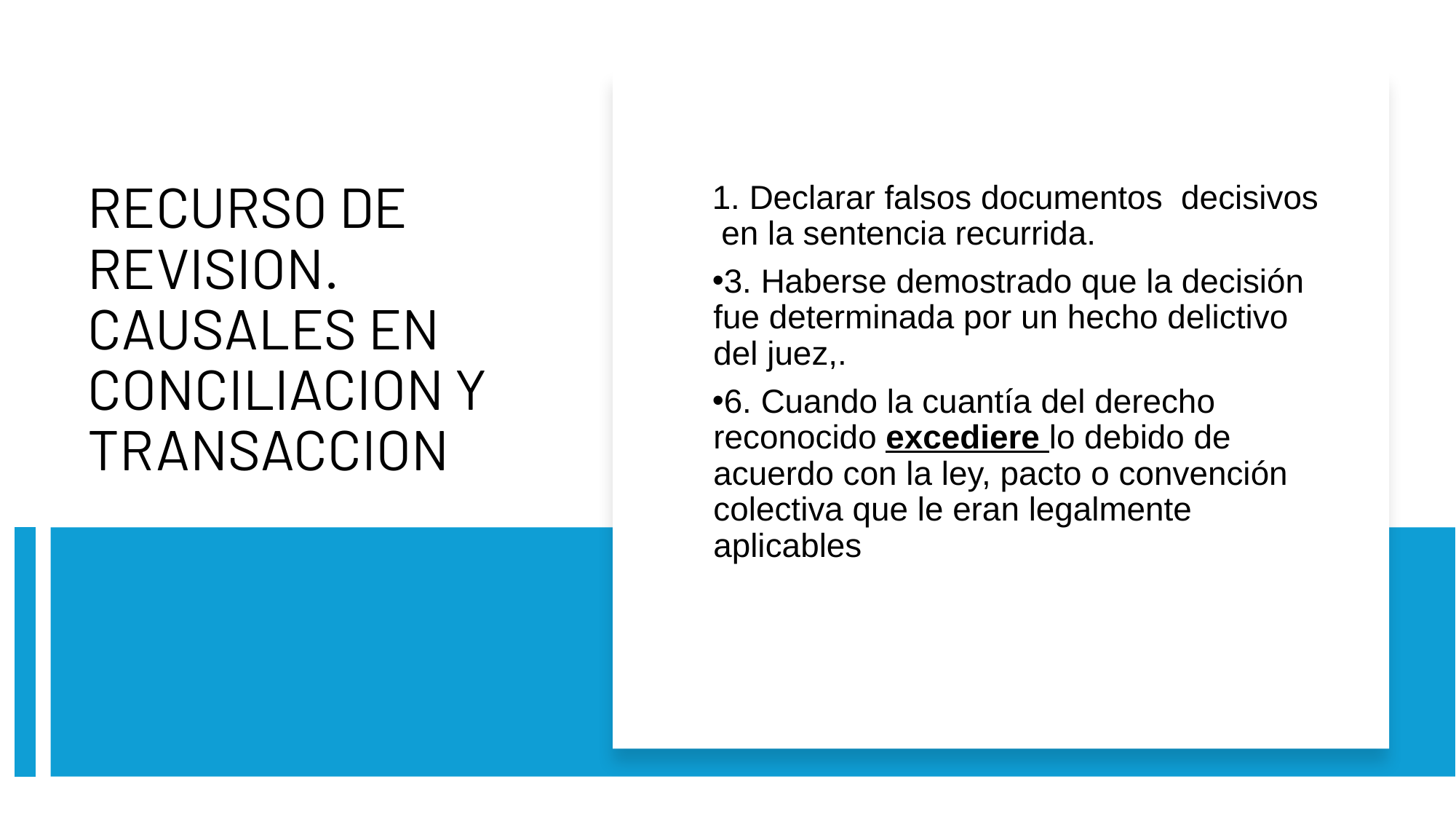

1. Declarar falsos documentos  decisivos  en la sentencia recurrida.
3. Haberse demostrado que la decisión fue determinada por un hecho delictivo del juez,.
6. Cuando la cuantía del derecho reconocido excediere lo debido de acuerdo con la ley, pacto o convención colectiva que le eran legalmente aplicables

# RECURSO DE REVISION. CAUSALES EN CONCILIACION Y TRANSACCION